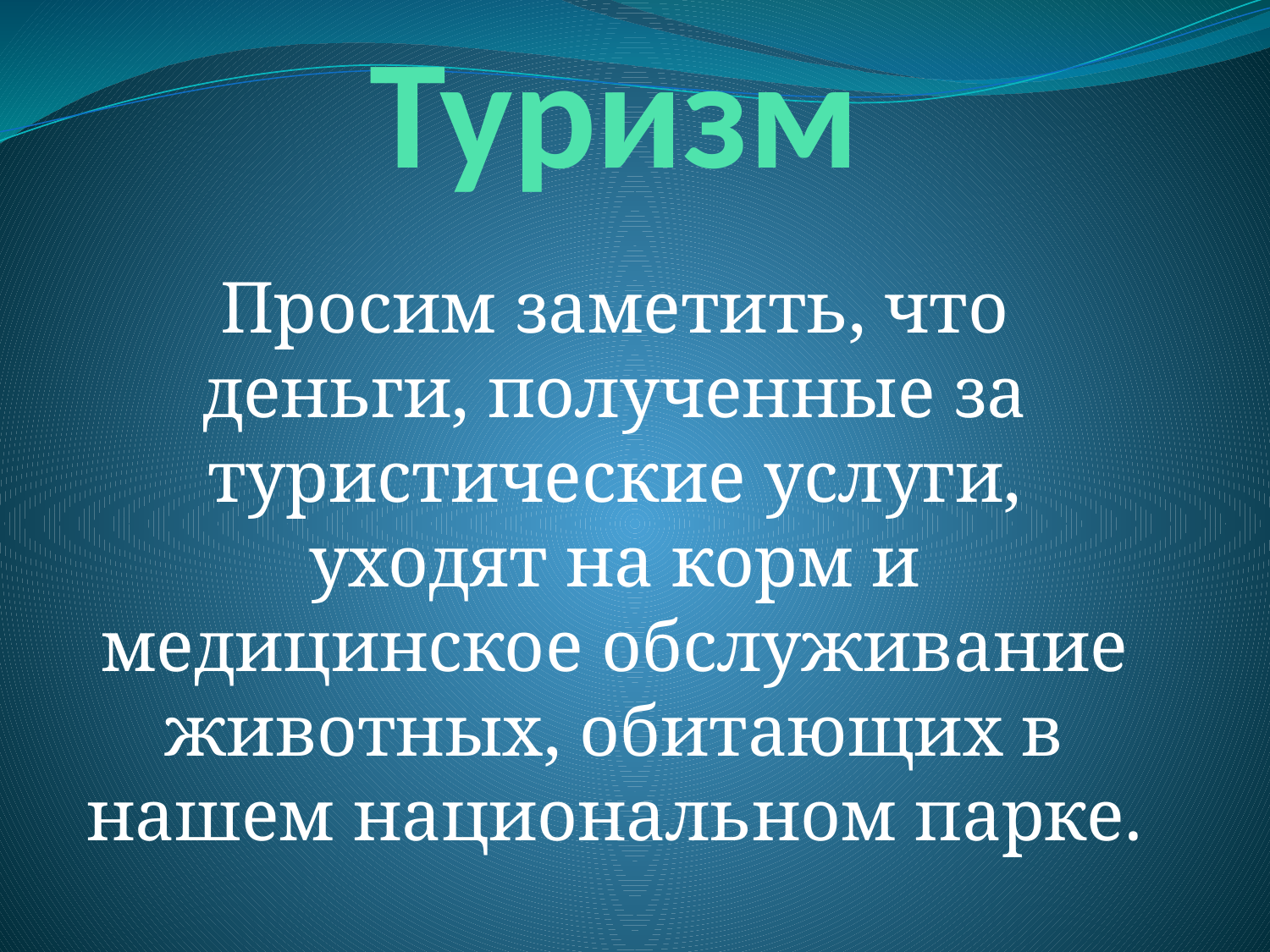

# Туризм
Просим заметить, что деньги, полученные за туристические услуги, уходят на корм и медицинское обслуживание животных, обитающих в нашем национальном парке.